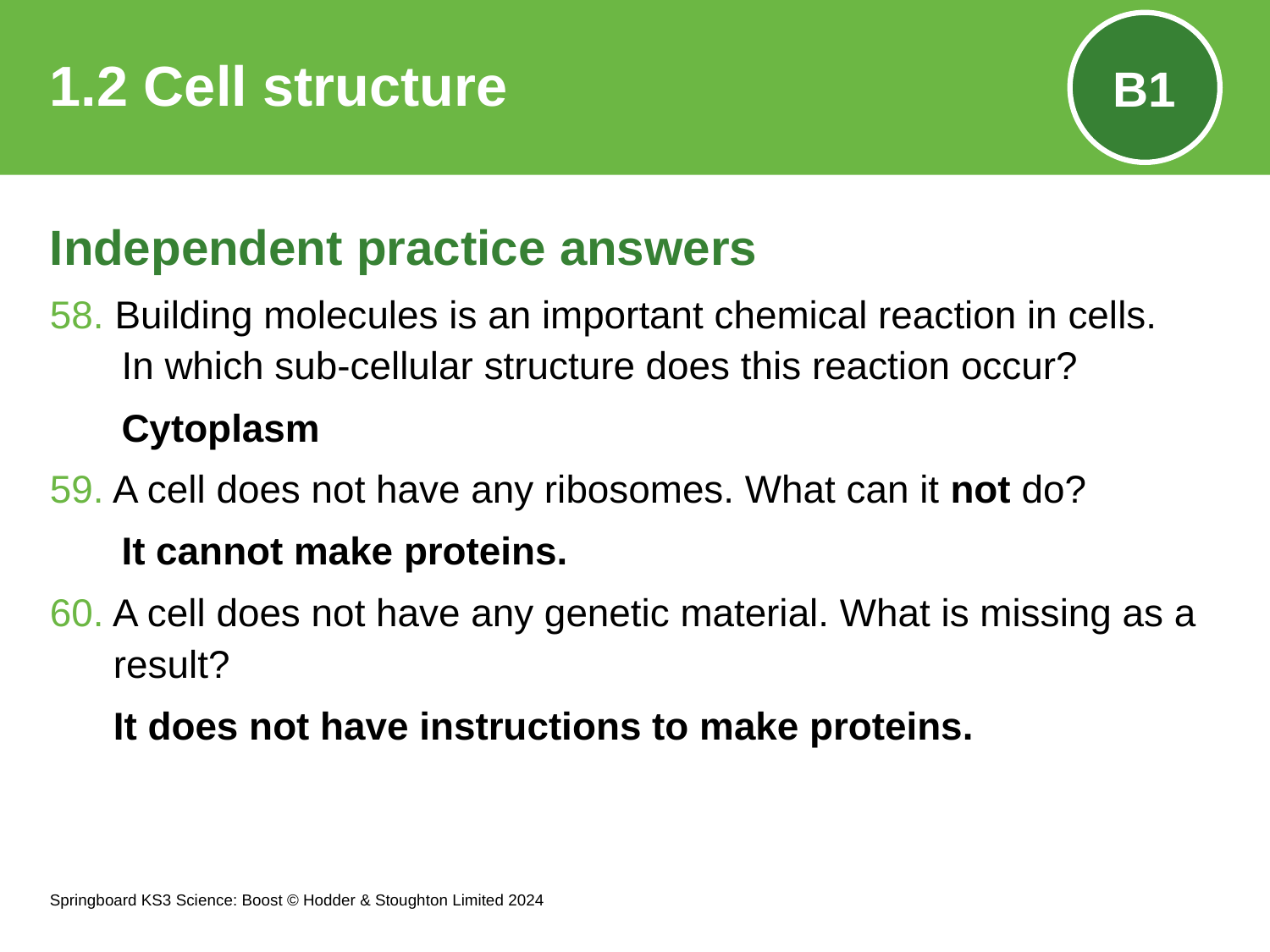

# 1.2 Cell structure
B1
Independent practice answers
58. Building molecules is an important chemical reaction in cells.
In which sub-cellular structure does this reaction occur?
Cytoplasm
59. A cell does not have any ribosomes. What can it not do?
It cannot make proteins.
60. A cell does not have any genetic material. What is missing as a result?
It does not have instructions to make proteins.
Springboard KS3 Science: Boost © Hodder & Stoughton Limited 2024